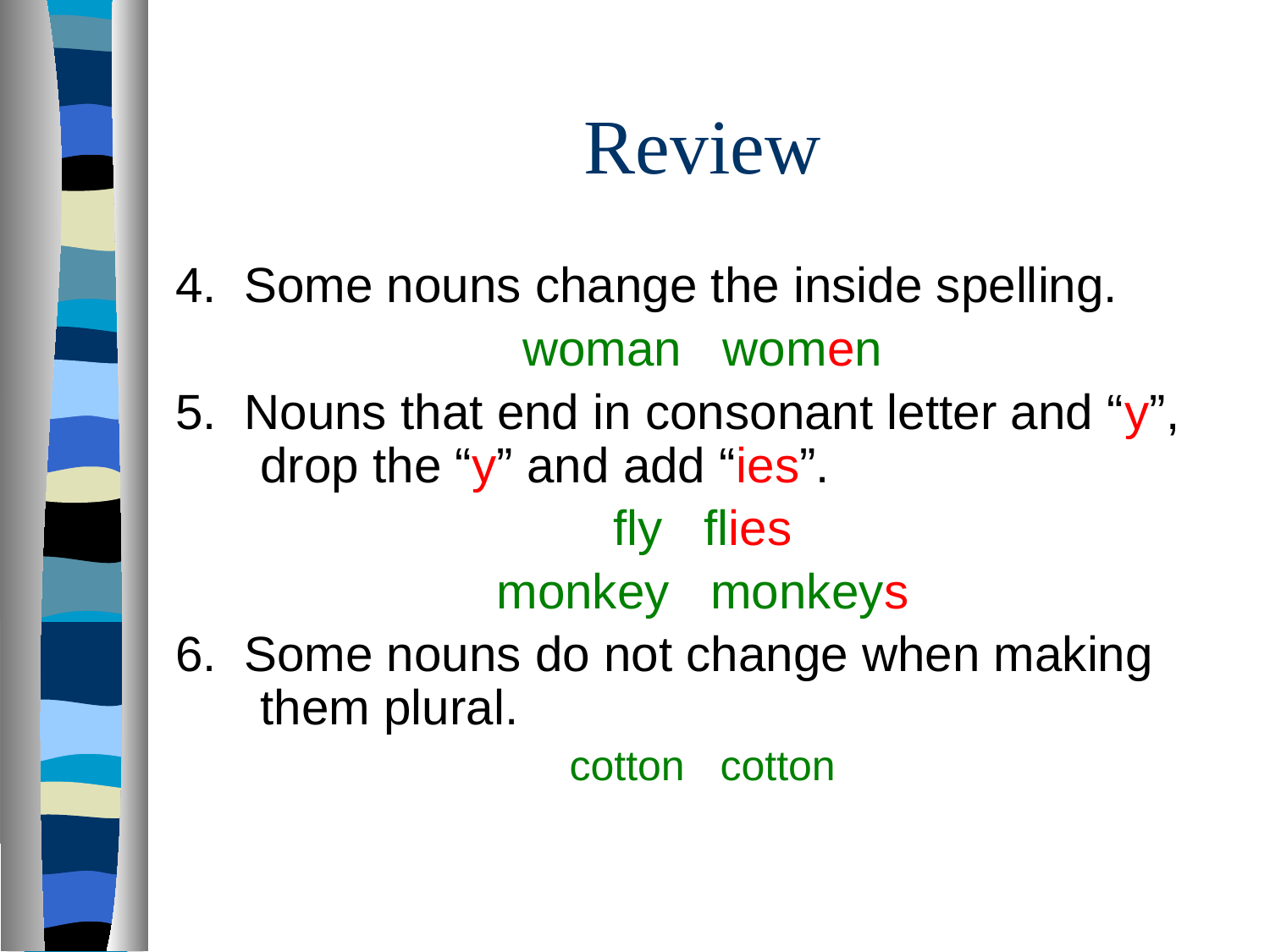

# Review
4.  Some nouns change the inside spelling.
woman   women
5.  Nouns that end in consonant letter and “y”, drop the “y” and add “ies”.
fly   flies
monkey   monkeys
6.  Some nouns do not change when making them plural.
cotton   cotton